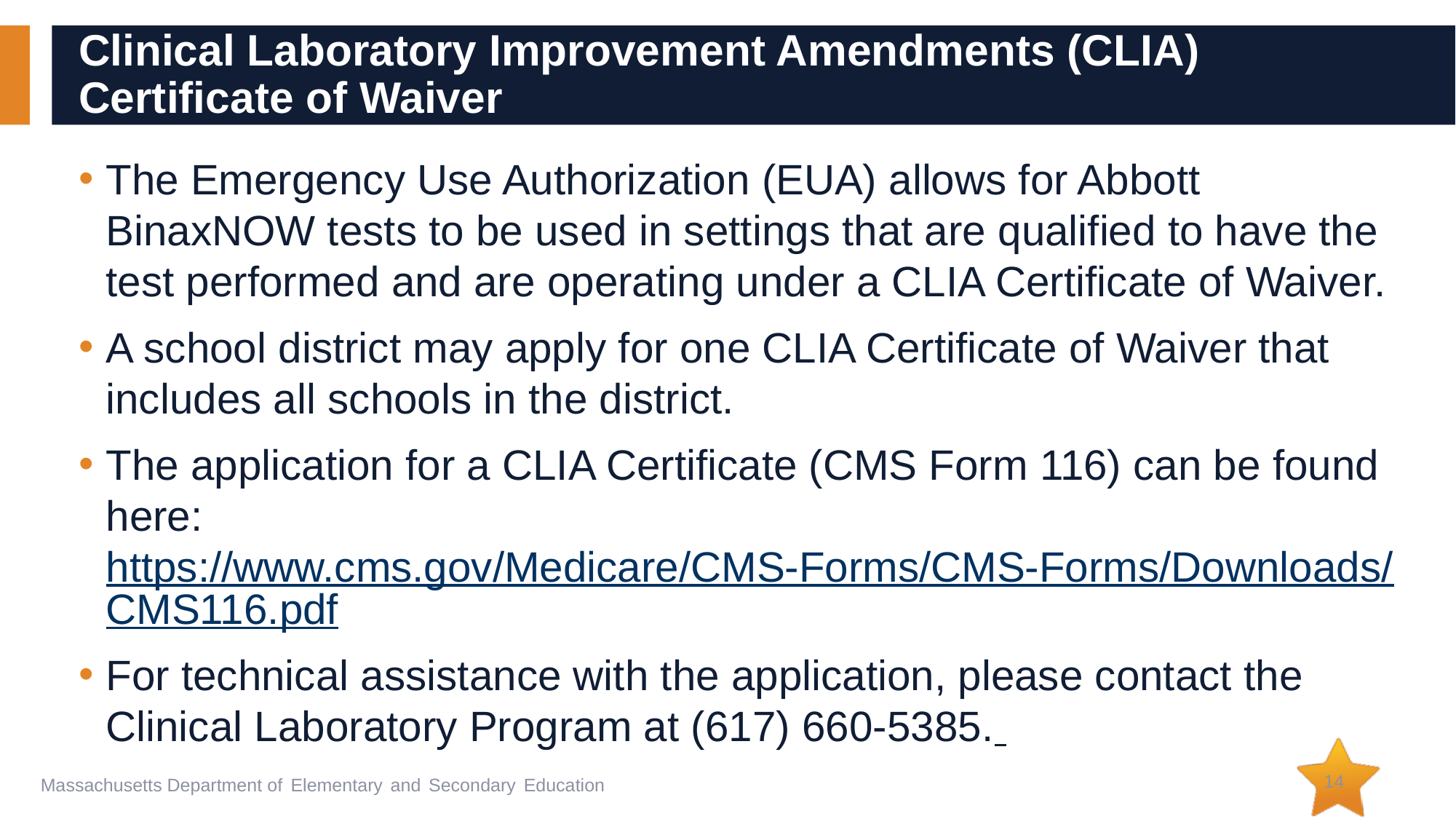

# Clinical Laboratory Improvement Amendments (CLIA) Certificate of Waiver
The Emergency Use Authorization (EUA) allows for Abbott BinaxNOW tests to be used in settings that are qualified to have the test performed and are operating under a CLIA Certificate of Waiver.
A school district may apply for one CLIA Certificate of Waiver that includes all schools in the district.
The application for a CLIA Certificate (CMS Form 116) can be found here: https://www.cms.gov/Medicare/CMS-Forms/CMS-Forms/Downloads/CMS116.pdf
For technical assistance with the application, please contact the Clinical Laboratory Program at (617) 660-5385.
14